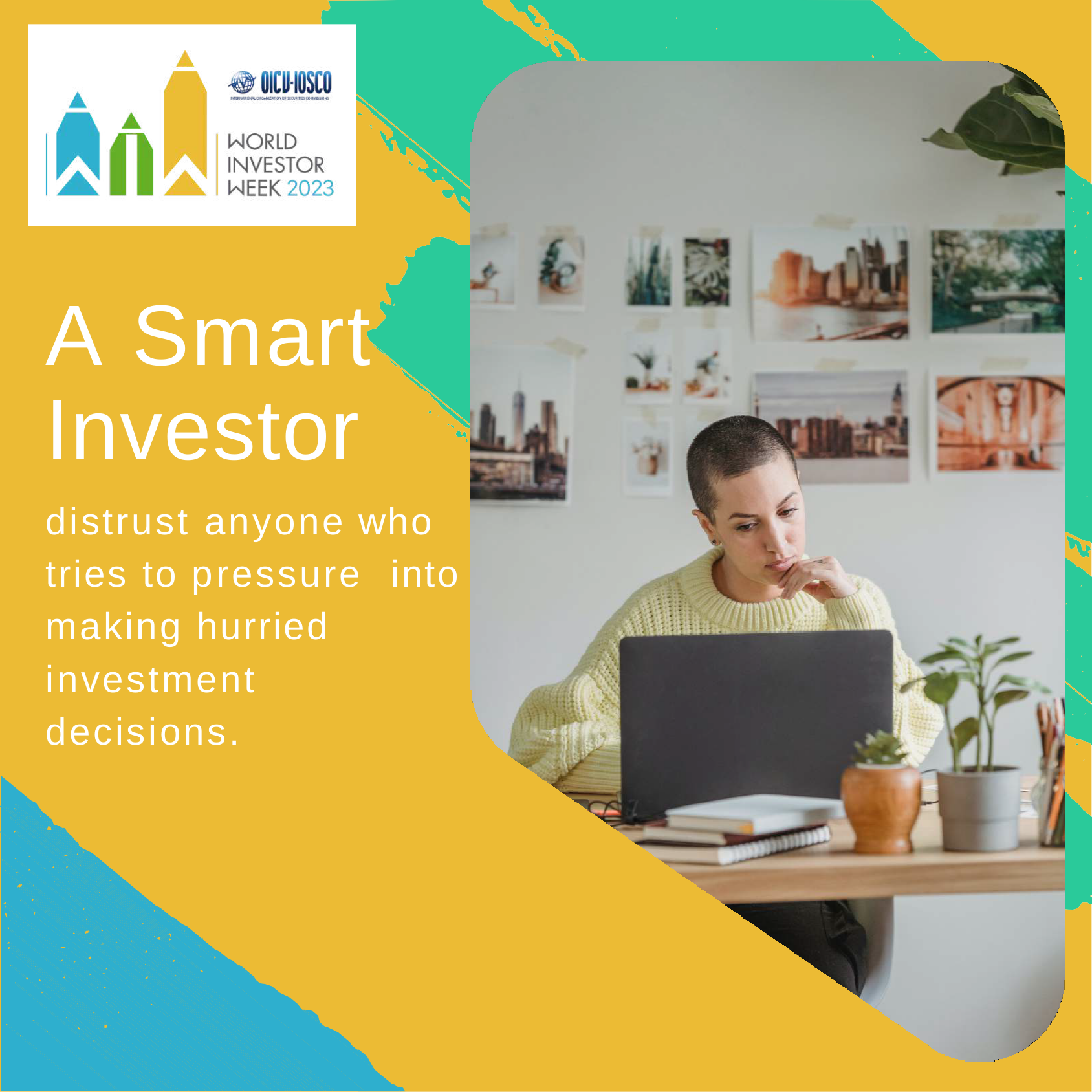

# A Smart  Investor
distrust anyone who  tries to pressure  into making hurried  investment  decisions.